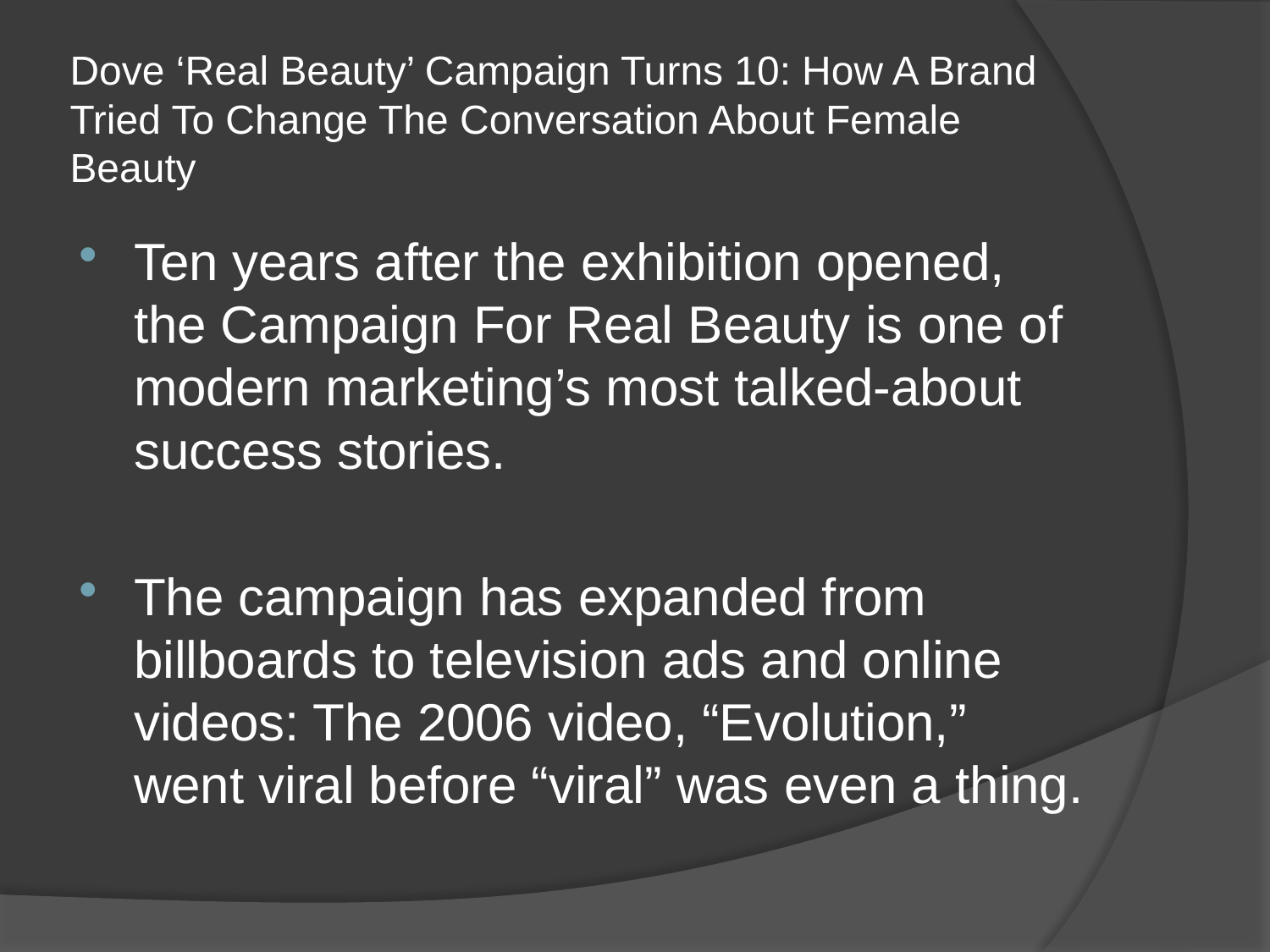

# Dove ‘Real Beauty’ Campaign Turns 10: How A Brand Tried To Change The Conversation About Female Beauty
Ten years after the exhibition opened, the Campaign For Real Beauty is one of modern marketing’s most talked-about success stories.

The campaign has expanded from billboards to television ads and online videos: The 2006 video, “Evolution,” went viral before “viral” was even a thing.